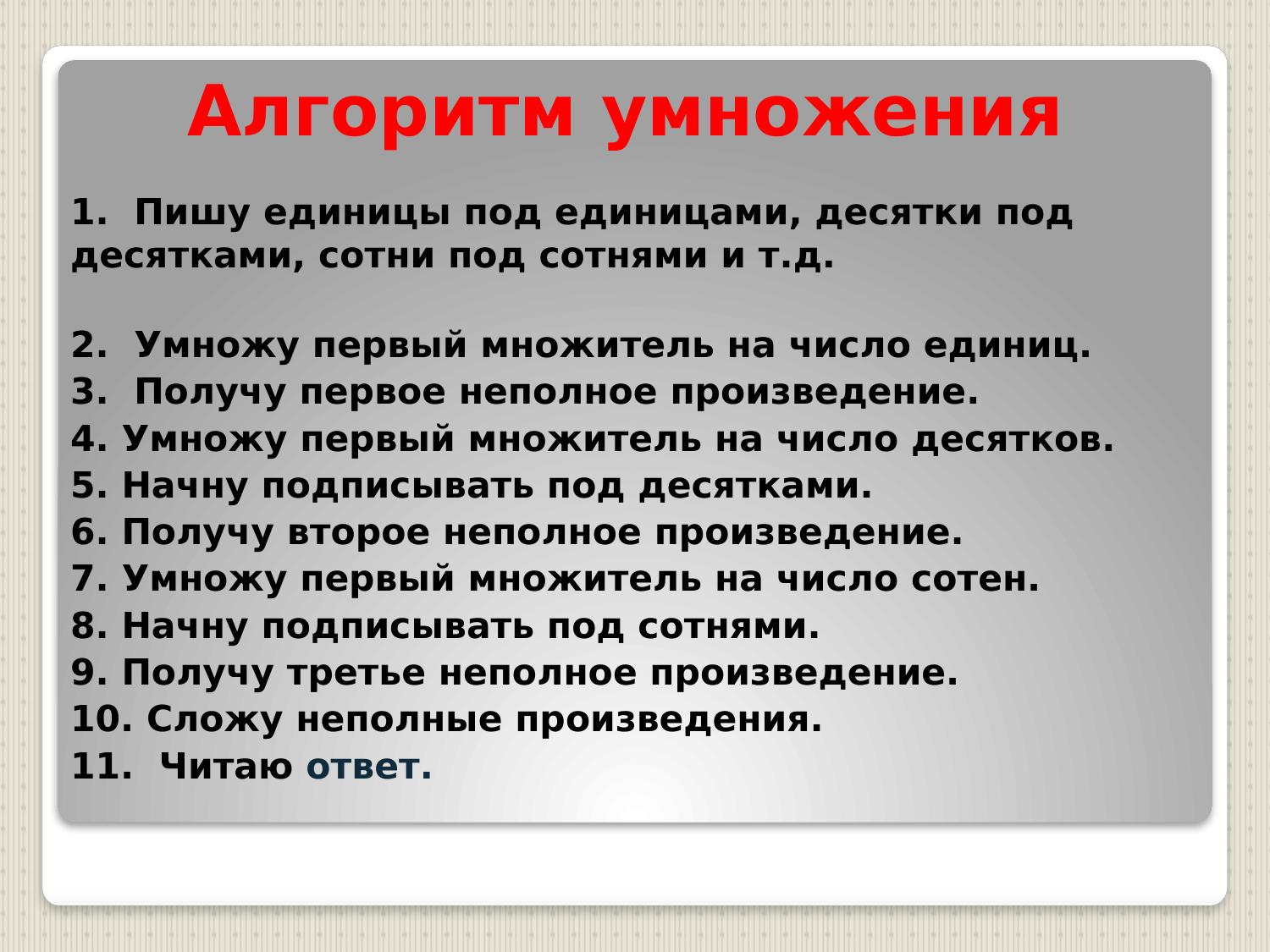

# Алгоритм умножения
1.  Пишу единицы под единицами, десятки под десятками, сотни под сотнями и т.д.
2.  Умножу первый множитель на число единиц.
3.  Получу первое неполное произведение.
4. Умножу первый множитель на число десятков.
5. Начну подписывать под десятками.
6. Получу второе неполное произведение.
7. Умножу первый множитель на число сотен.
8. Начну подписывать под сотнями.
9. Получу третье неполное произведение.
10. Сложу неполные произведения.
11.  Читаю ответ.